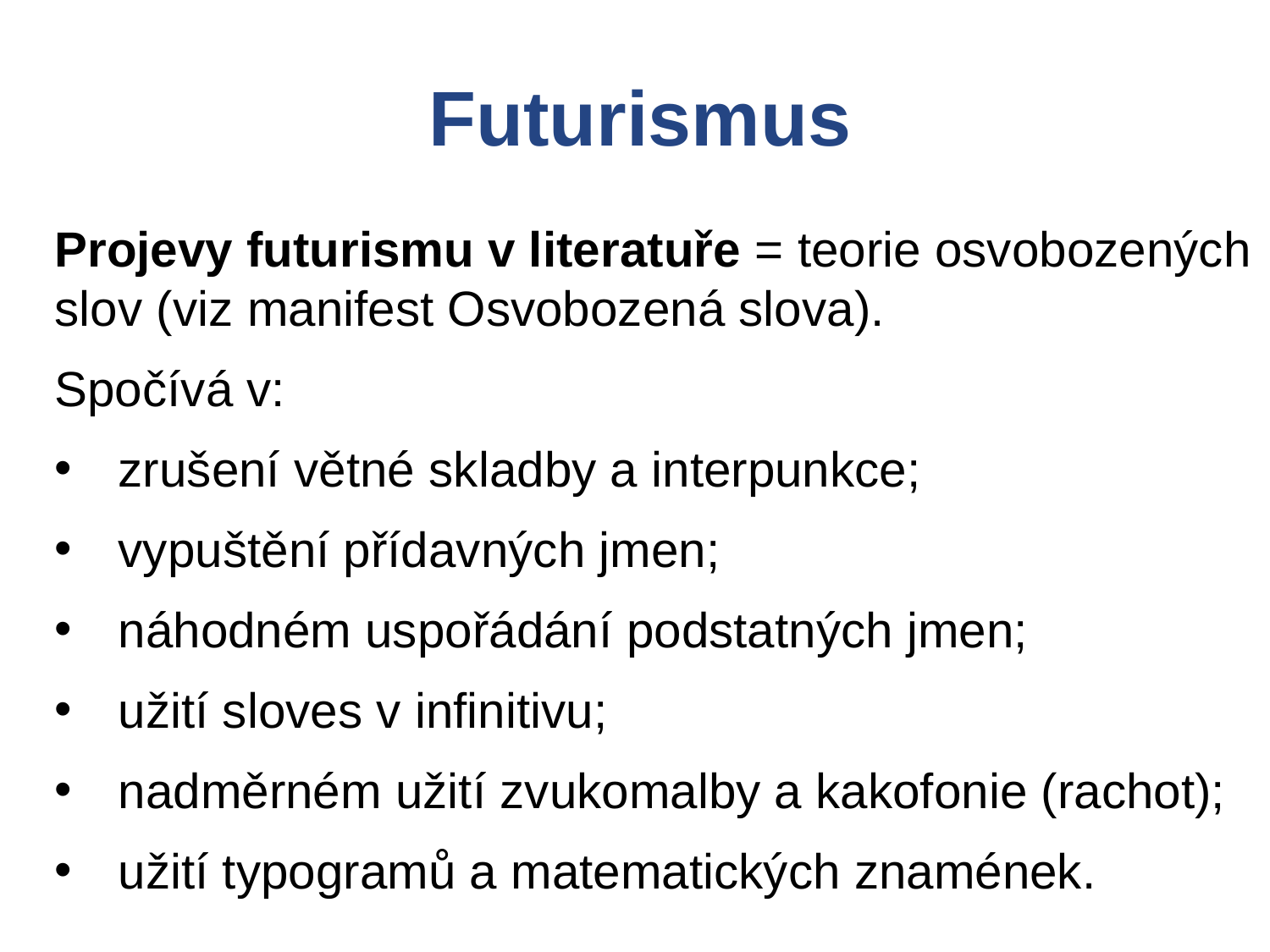

Futurismus
Projevy futurismu v literatuře = teorie osvobozených slov (viz manifest Osvobozená slova).
Spočívá v:
zrušení větné skladby a interpunkce;
vypuštění přídavných jmen;
náhodném uspořádání podstatných jmen;
užití sloves v infinitivu;
nadměrném užití zvukomalby a kakofonie (rachot);
užití typogramů a matematických znamének.